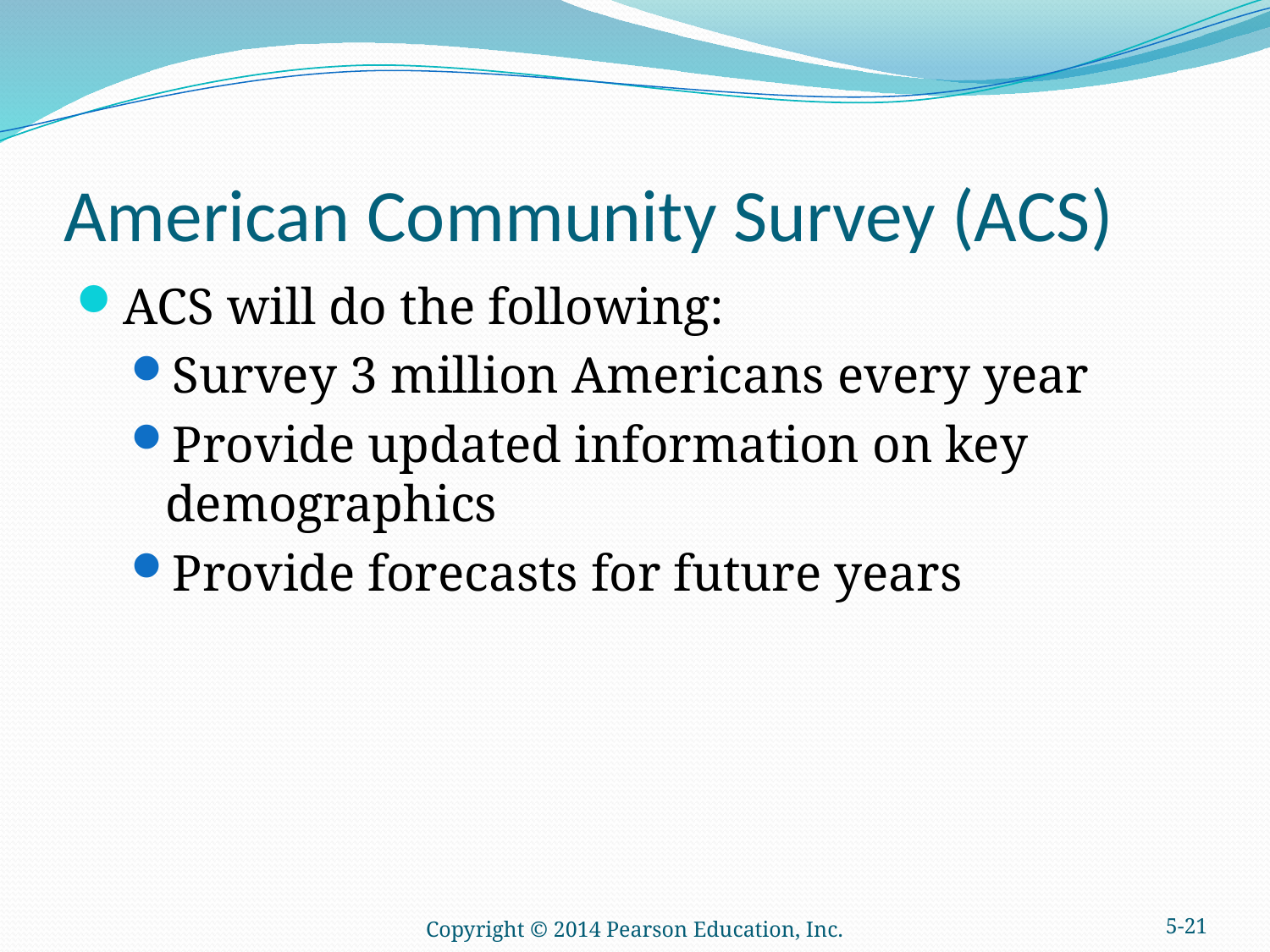

# American Community Survey (ACS)
ACS will do the following:
Survey 3 million Americans every year
Provide updated information on key demographics
Provide forecasts for future years